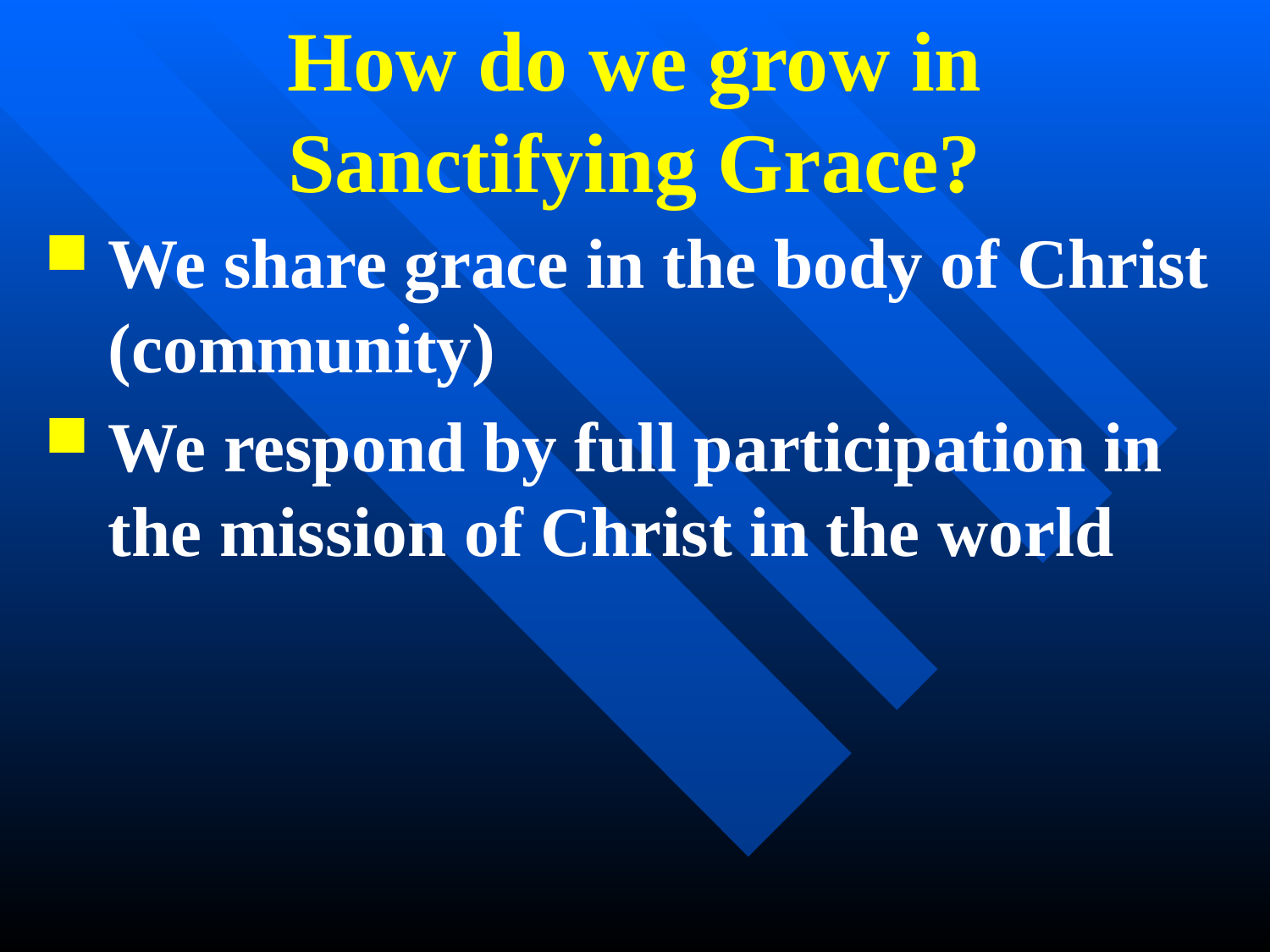

How do we grow in
Sanctifying Grace?
We share grace in the body of Christ (community)
We respond by full participation in the mission of Christ in the world